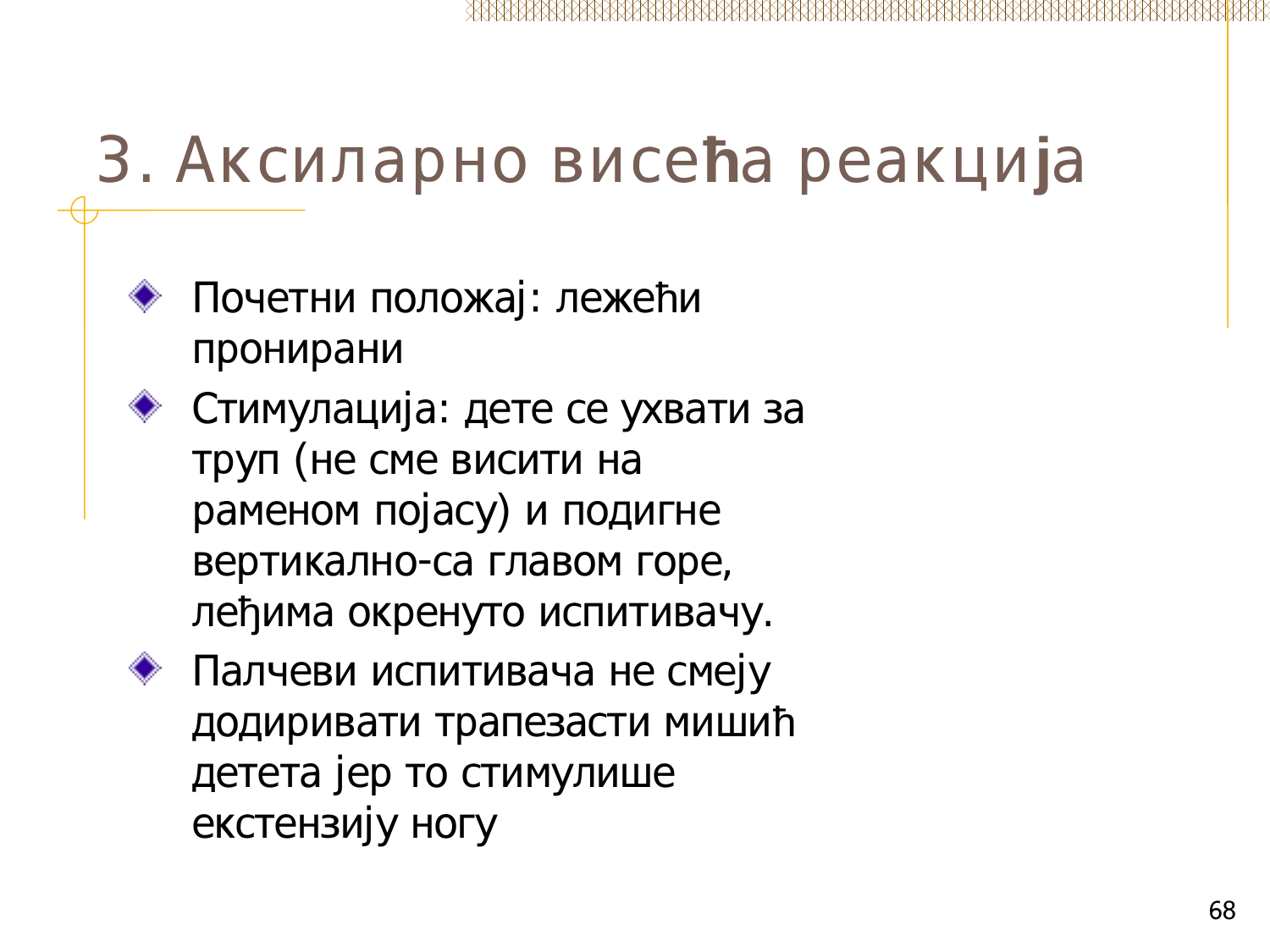

# 3. Аксиларно висећа реакција
Почетни положај: лежећи пронирани
Стимулација: дете се ухвати за труп (не сме висити на раменом појасу) и подигне вертикално-са главом горе, леђима окренуто испитивачу.
Палчеви испитивача не смеју додиривати трапезасти мишић детета јер то стимулише екстензију ногу

68